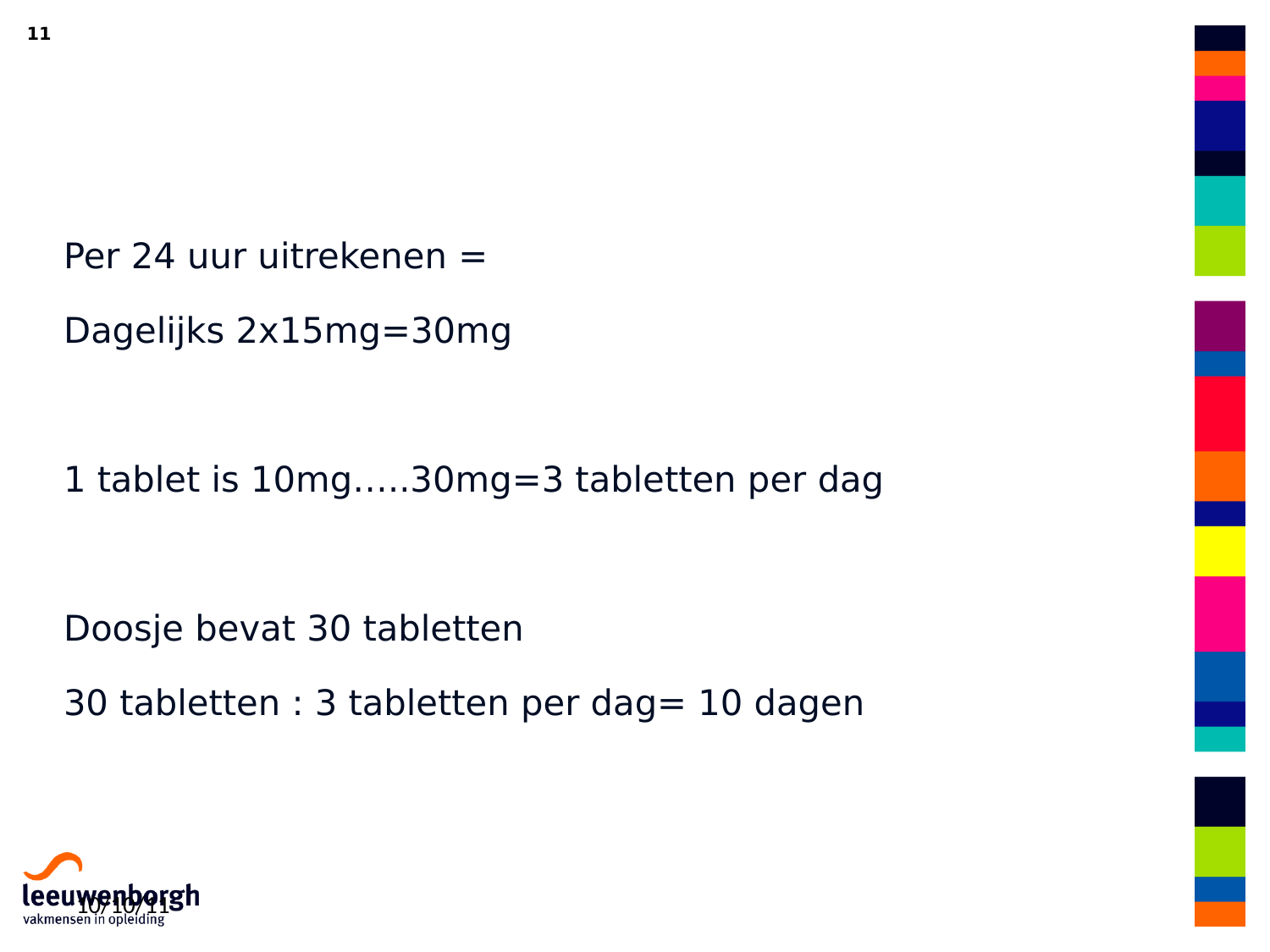

#
Per 24 uur uitrekenen =
Dagelijks 2x15mg=30mg

1 tablet is 10mg…..30mg=3 tabletten per dag

Doosje bevat 30 tabletten
30 tabletten : 3 tabletten per dag= 10 dagen

10/10/11